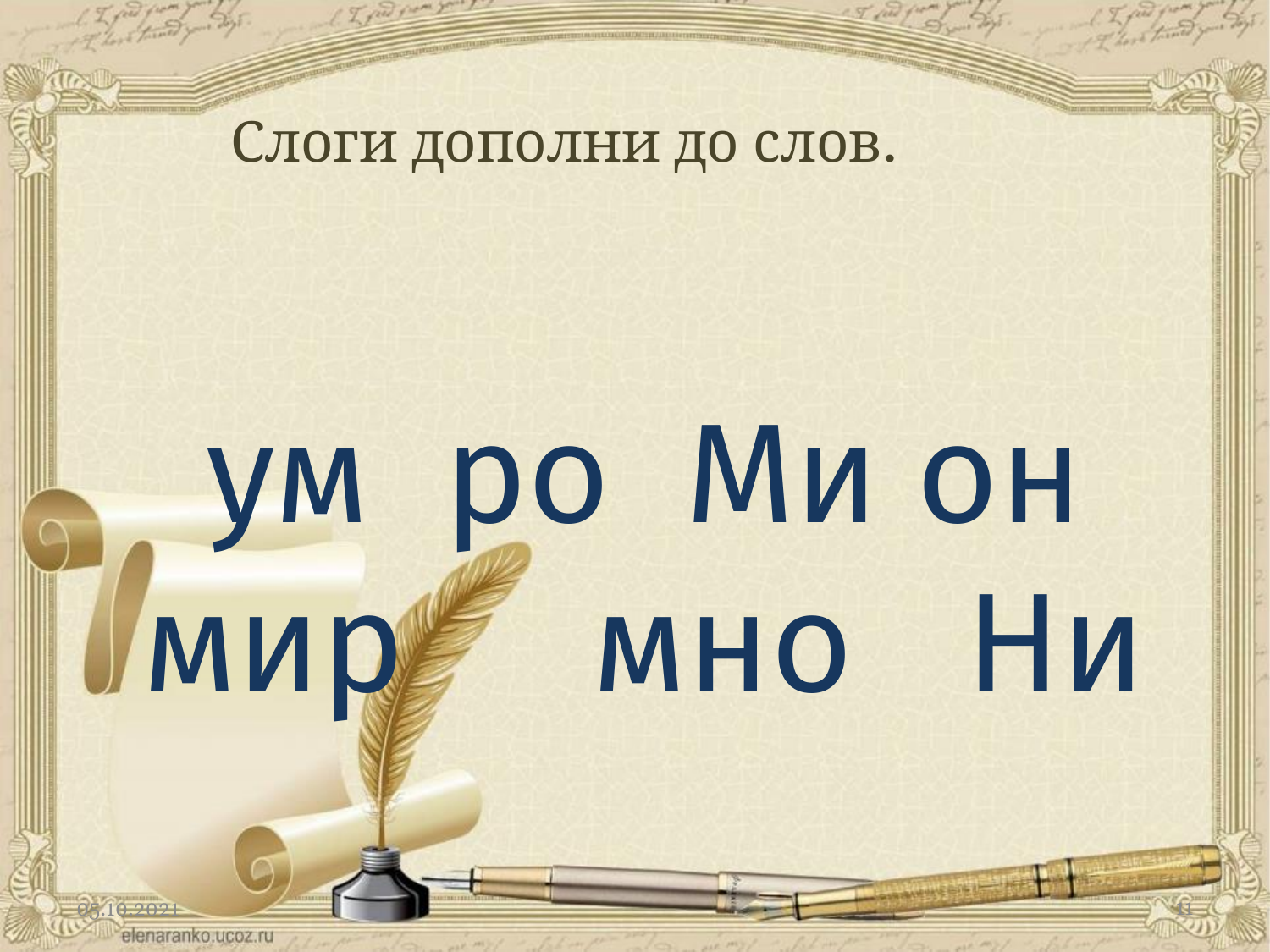

Слоги дополни до слов.
# ум  ро  Ми он мир     мно   Ни
05.10.2021
11